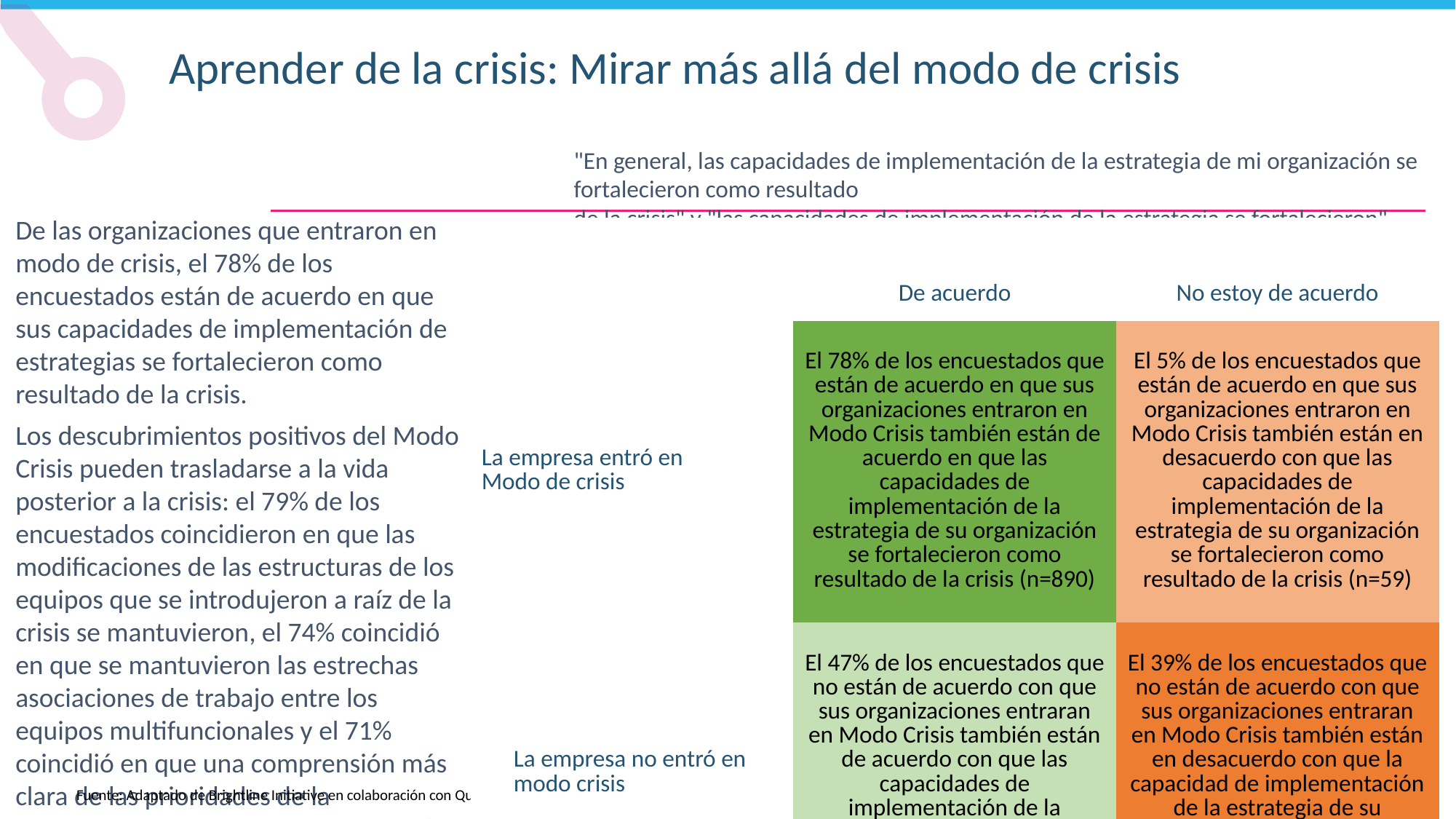

Aprender de la crisis: Mirar más allá del modo de crisis
"En general, las capacidades de implementación de la estrategia de mi organización se fortalecieron como resultado
de la crisis" y "las capacidades de implementación de la estrategia se fortalecieron"

De las organizaciones que entraron en modo de crisis, el 78% de los encuestados están de acuerdo en que sus capacidades de implementación de estrategias se fortalecieron como resultado de la crisis.
Los descubrimientos positivos del Modo Crisis pueden trasladarse a la vida posterior a la crisis: el 79% de los encuestados coincidieron en que las modificaciones de las estructuras de los equipos que se introdujeron a raíz de la crisis se mantuvieron, el 74% coincidió en que se mantuvieron las estrechas asociaciones de trabajo entre los equipos multifuncionales y el 71% coincidió en que una comprensión más clara de las prioridades de la organización renovó su visión y sentido de la dirección.
|  |  |  |
| --- | --- | --- |
|  | De acuerdo | No estoy de acuerdo |
| La empresa entró en Modo de crisis | El 78% de los encuestados que están de acuerdo en que sus organizaciones entraron en Modo Crisis también están de acuerdo en que las capacidades de implementación de la estrategia de su organización se fortalecieron como resultado de la crisis (n=890) | El 5% de los encuestados que están de acuerdo en que sus organizaciones entraron en Modo Crisis también están en desacuerdo con que las capacidades de implementación de la estrategia de su organización se fortalecieron como resultado de la crisis (n=59) |
| La empresa no entró en modo crisis | El 47% de los encuestados que no están de acuerdo con que sus organizaciones entraran en Modo Crisis también están de acuerdo con que las capacidades de implementación de la estrategia de su organización se fortalecieron como resultado de la crisis (n=18) | El 39% de los encuestados que no están de acuerdo con que sus organizaciones entraran en Modo Crisis también están en desacuerdo con que la capacidad de implementación de la estrategia de su organización se fortaleciera como resultado de la crisis (n=14) |
Fuente: Adaptado de Brightline Initiative en colaboración con Quartz Insights 2018